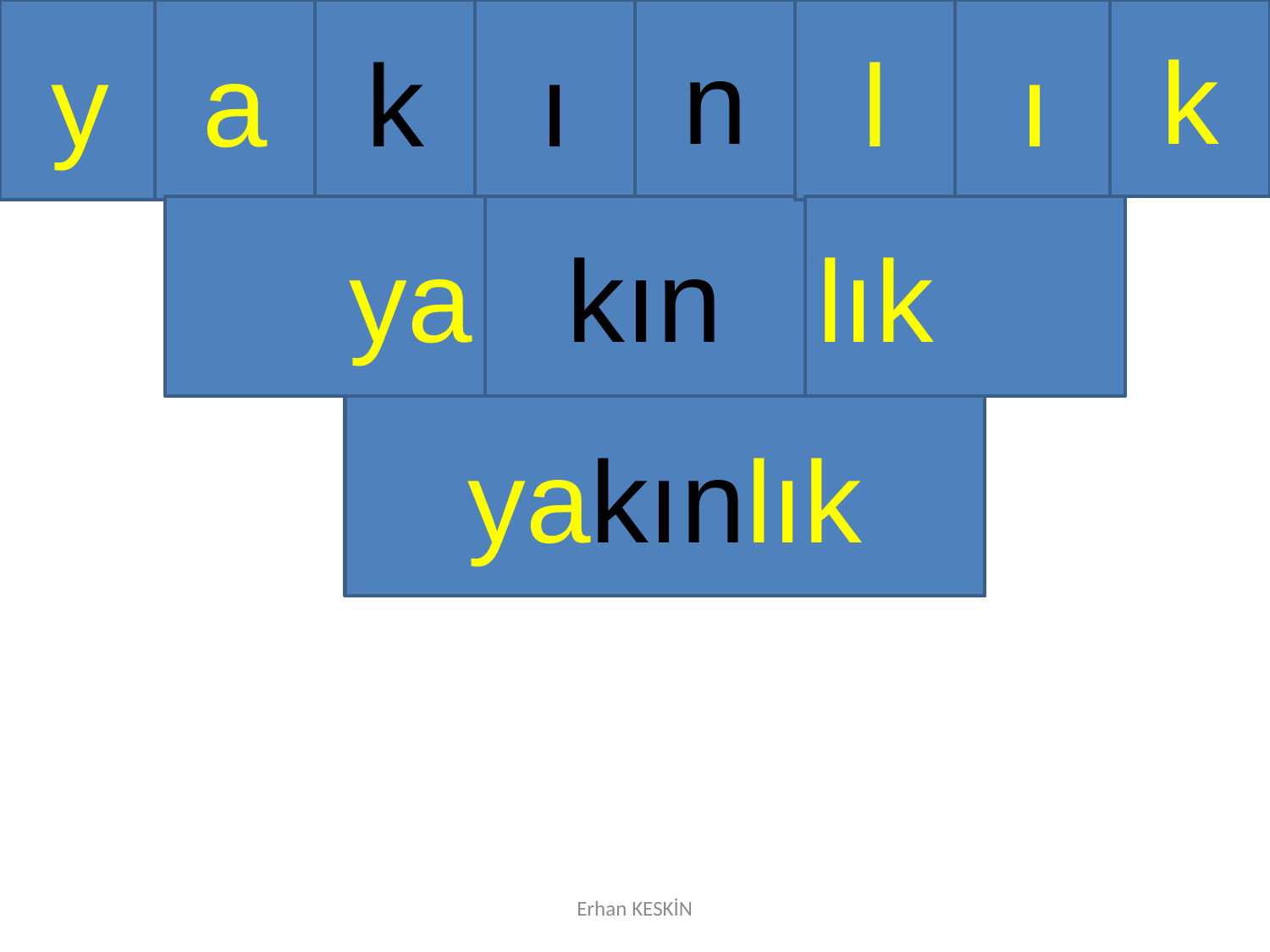

y
a
k
ı
n
l
ı
k
ya
kın
lık
yakınlık
Erhan KESKİN